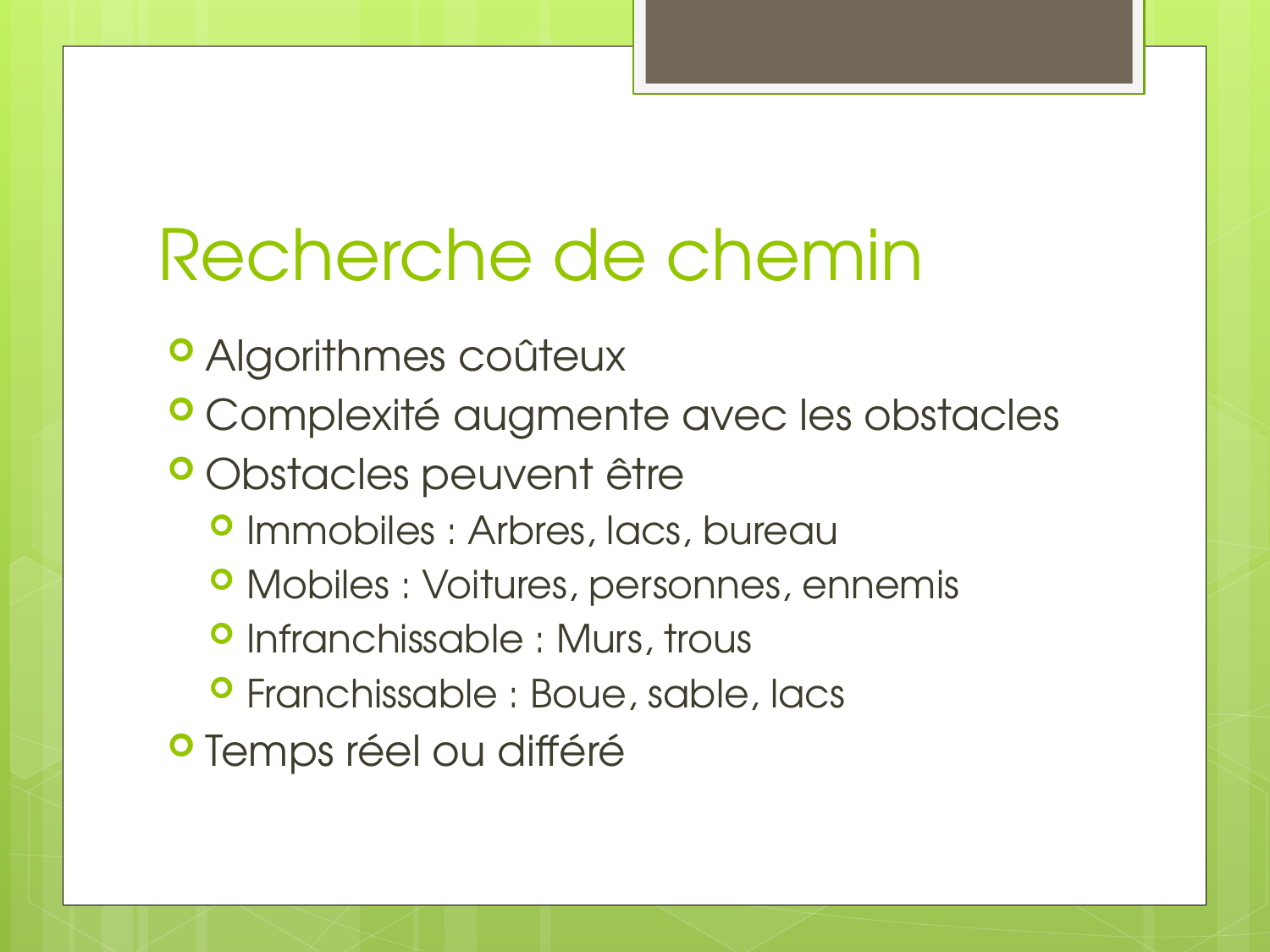

# Recherche de chemin
Algorithmes coûteux
Complexité augmente avec les obstacles
Obstacles peuvent être
Immobiles : Arbres, lacs, bureau
Mobiles : Voitures, personnes, ennemis
Infranchissable : Murs, trous
Franchissable : Boue, sable, lacs
Temps réel ou différé